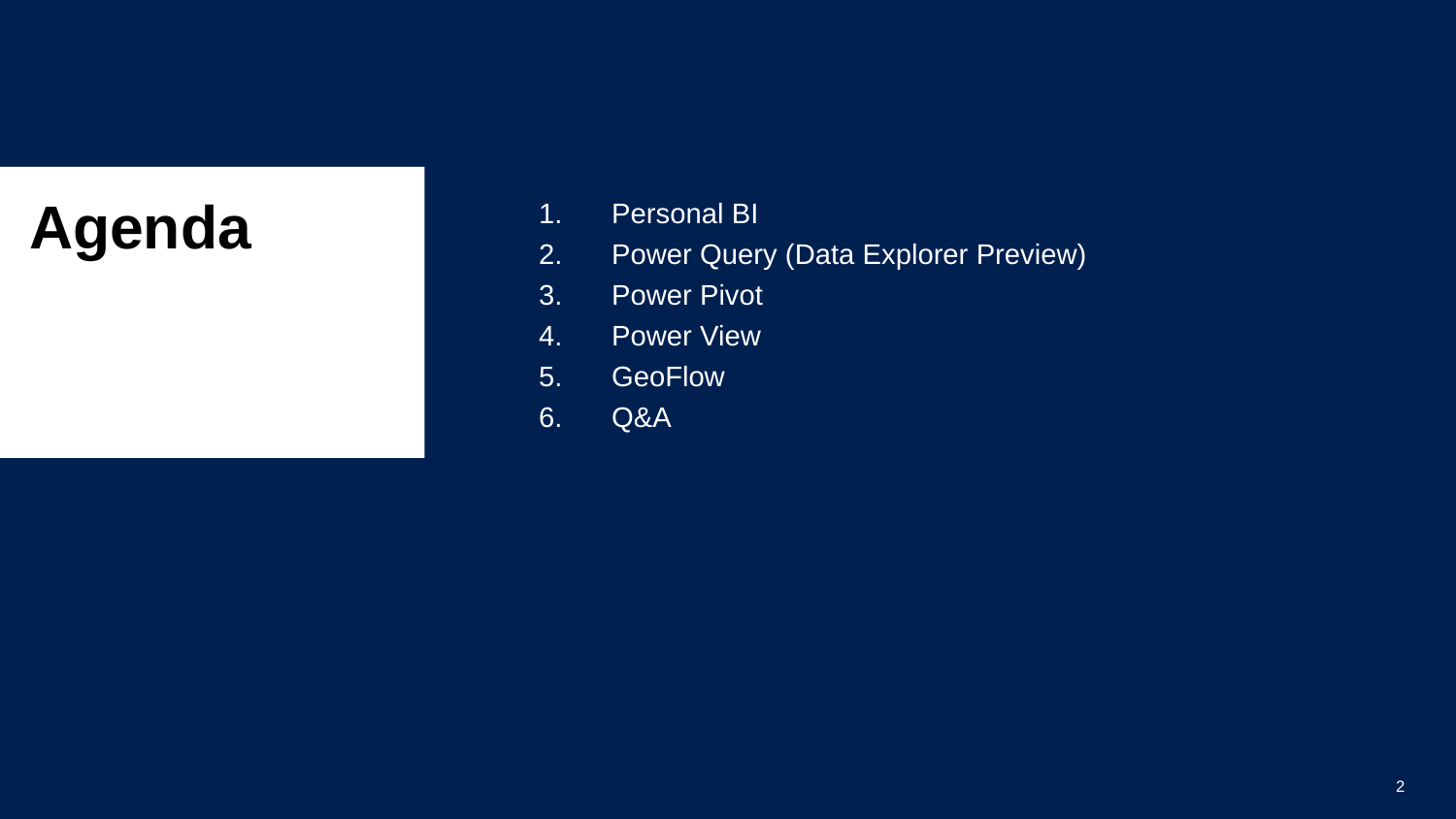

# Agenda
Personal BI
Power Query (Data Explorer Preview)
Power Pivot
Power View
GeoFlow
Q&A
2